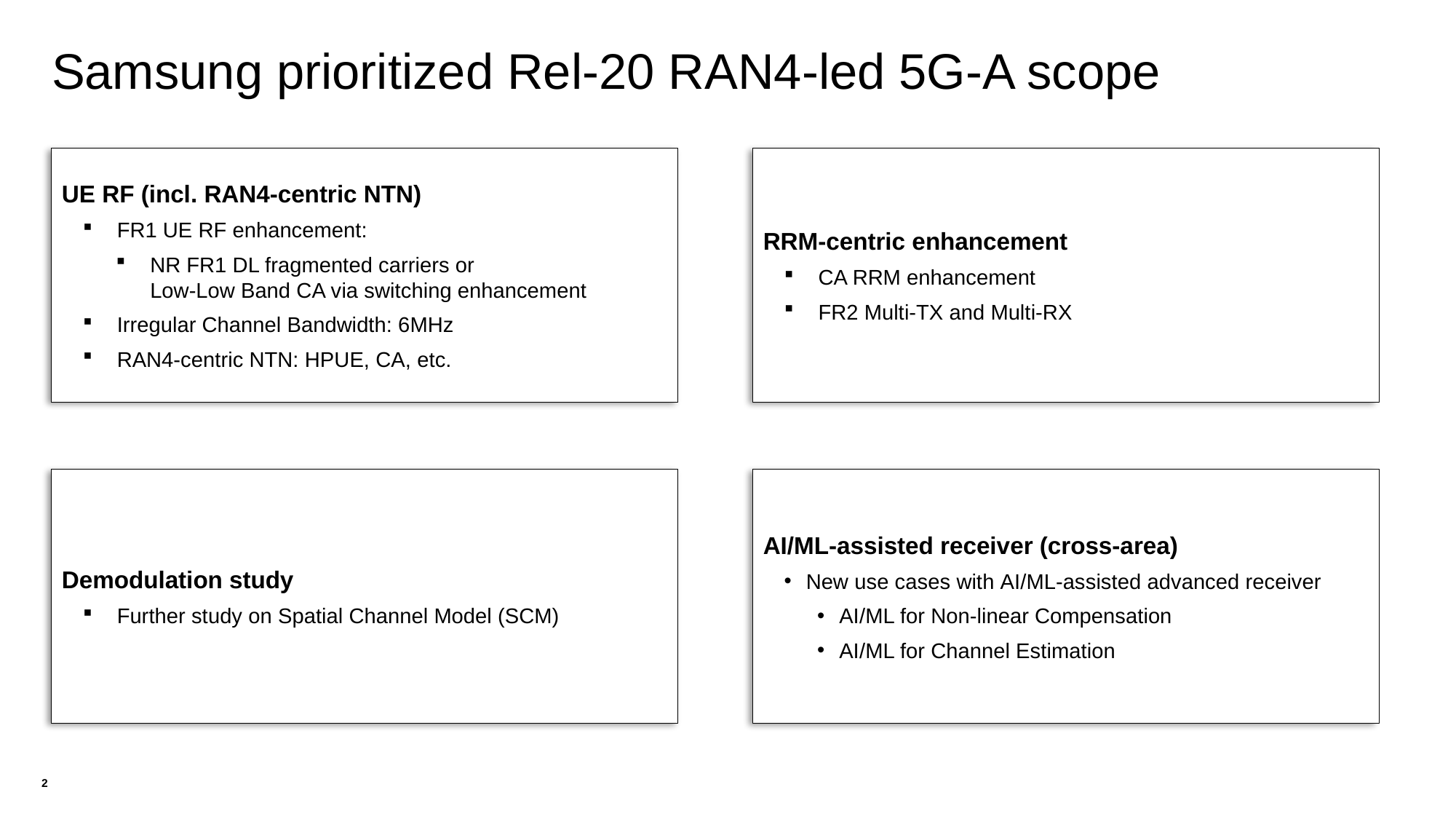

Samsung prioritized Rel-20 RAN4-led 5G-A scope
UE RF (incl. RAN4-centric NTN)
FR1 UE RF enhancement:
NR FR1 DL fragmented carriers or
Low-Low Band CA via switching enhancement
Irregular Channel Bandwidth: 6MHz
RAN4-centric NTN: HPUE, CA, etc.
RRM-centric enhancement
CA RRM enhancement
FR2 Multi-TX and Multi-RX
Demodulation study
Further study on Spatial Channel Model (SCM)
AI/ML-assisted receiver (cross-area)
New use cases with AI/ML-assisted advanced receiver
AI/ML for Non-linear Compensation
AI/ML for Channel Estimation